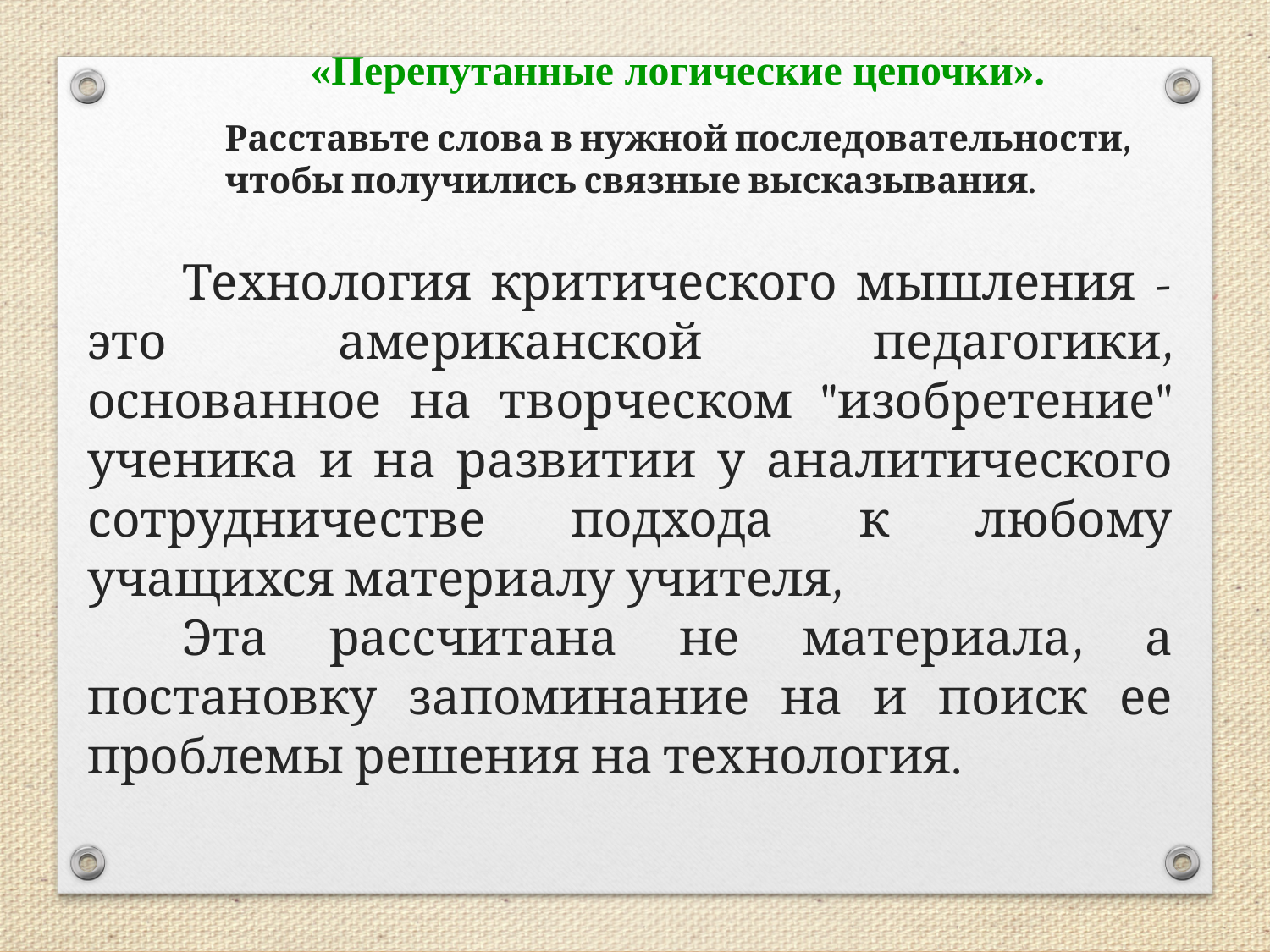

«Перепутанные логические цепочки».

Расставьте слова в нужной последовательности, чтобы получились связные высказывания.

Технология критического мышления - это  американской  педагогики, основанное на творческом "изобретение" ученика и на развитии у аналитического сотрудничестве подхода к любому учащихся материалу учителя,
Эта рассчитана не материала, а постановку запоминание на и поиск ее проблемы решения на технология.